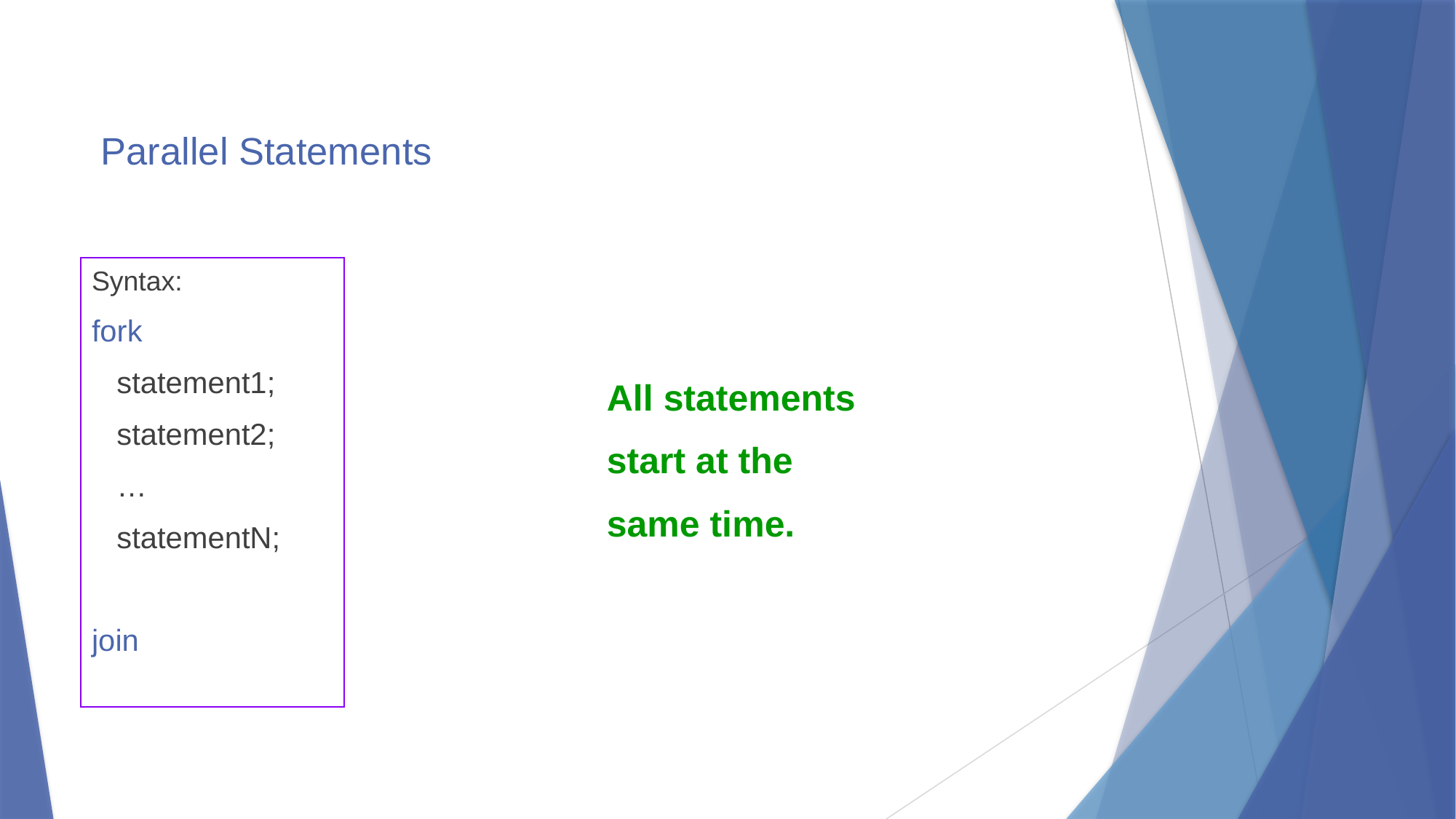

Parallel Statements
Syntax:
fork
   statement1;
   statement2;
   …
   statementN;

join
All statements
start at the
same time.
24